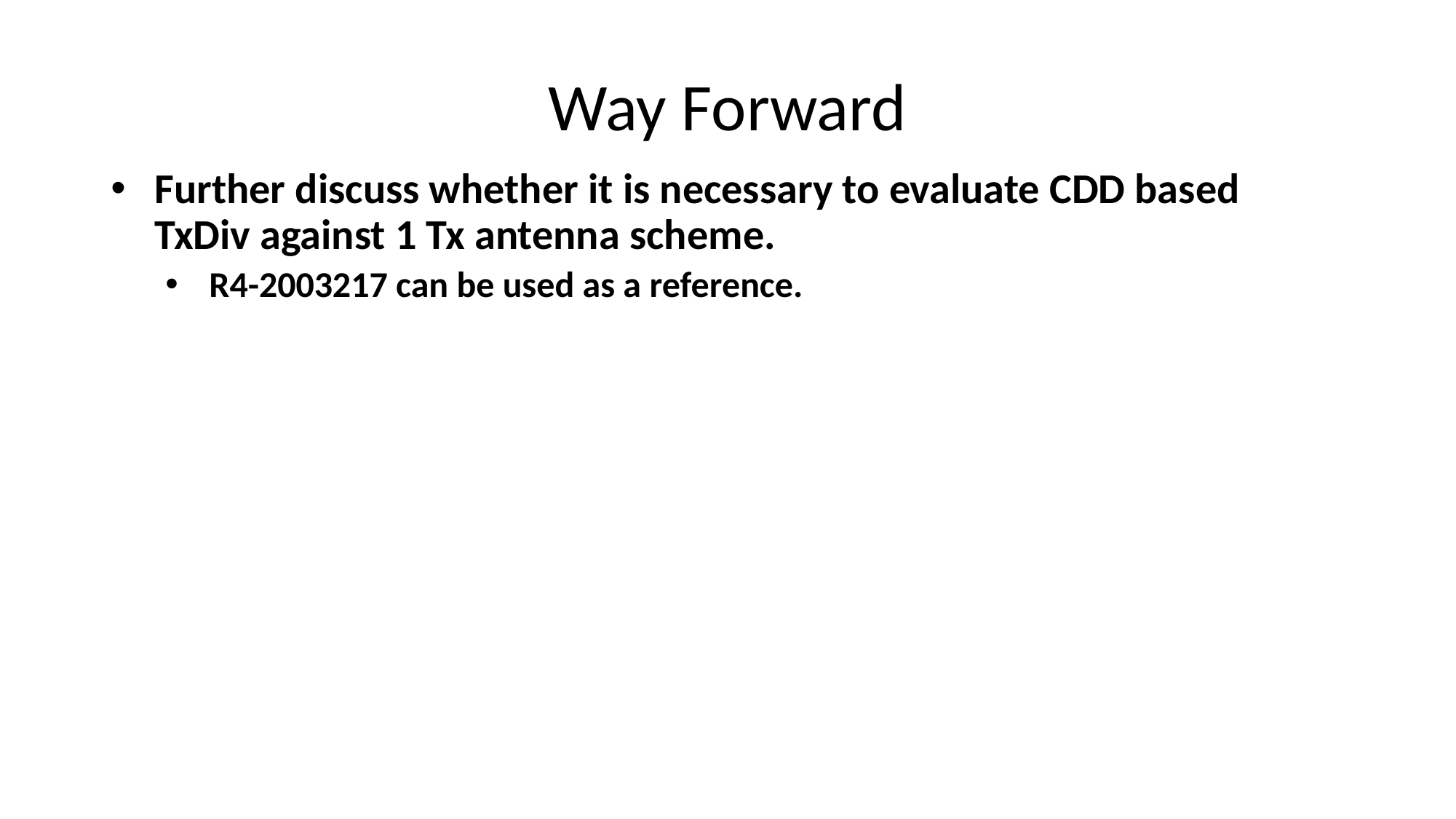

# Way Forward
Further discuss whether it is necessary to evaluate CDD based TxDiv against 1 Tx antenna scheme.
R4-2003217 can be used as a reference.